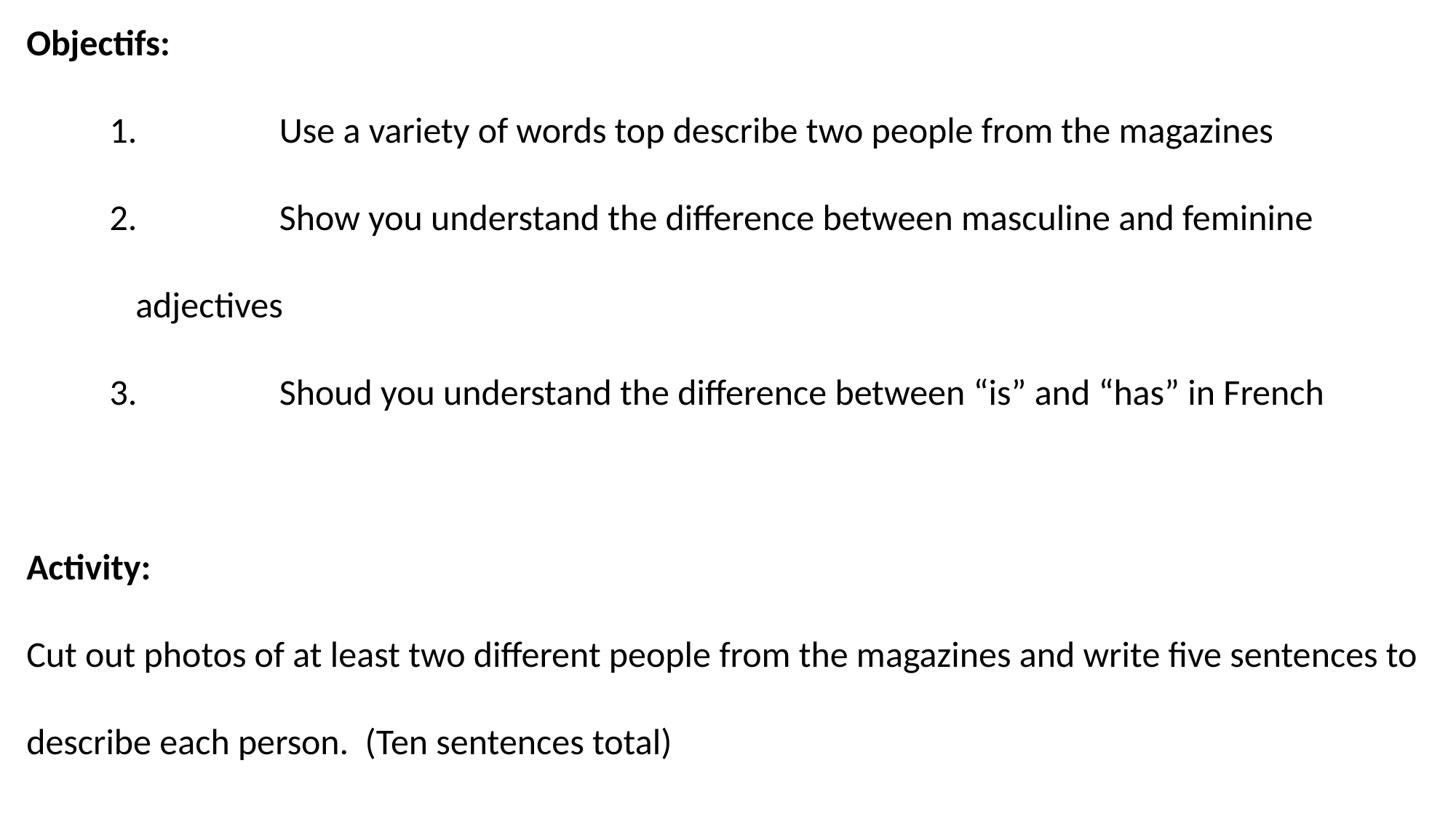

Objectifs:
	Use a variety of words top describe two people from the magazines
	Show you understand the difference between masculine and feminine adjectives
	Shoud you understand the difference between “is” and “has” in French

Activity:
Cut out photos of at least two different people from the magazines and write five sentences to describe each person.  (Ten sentences total)